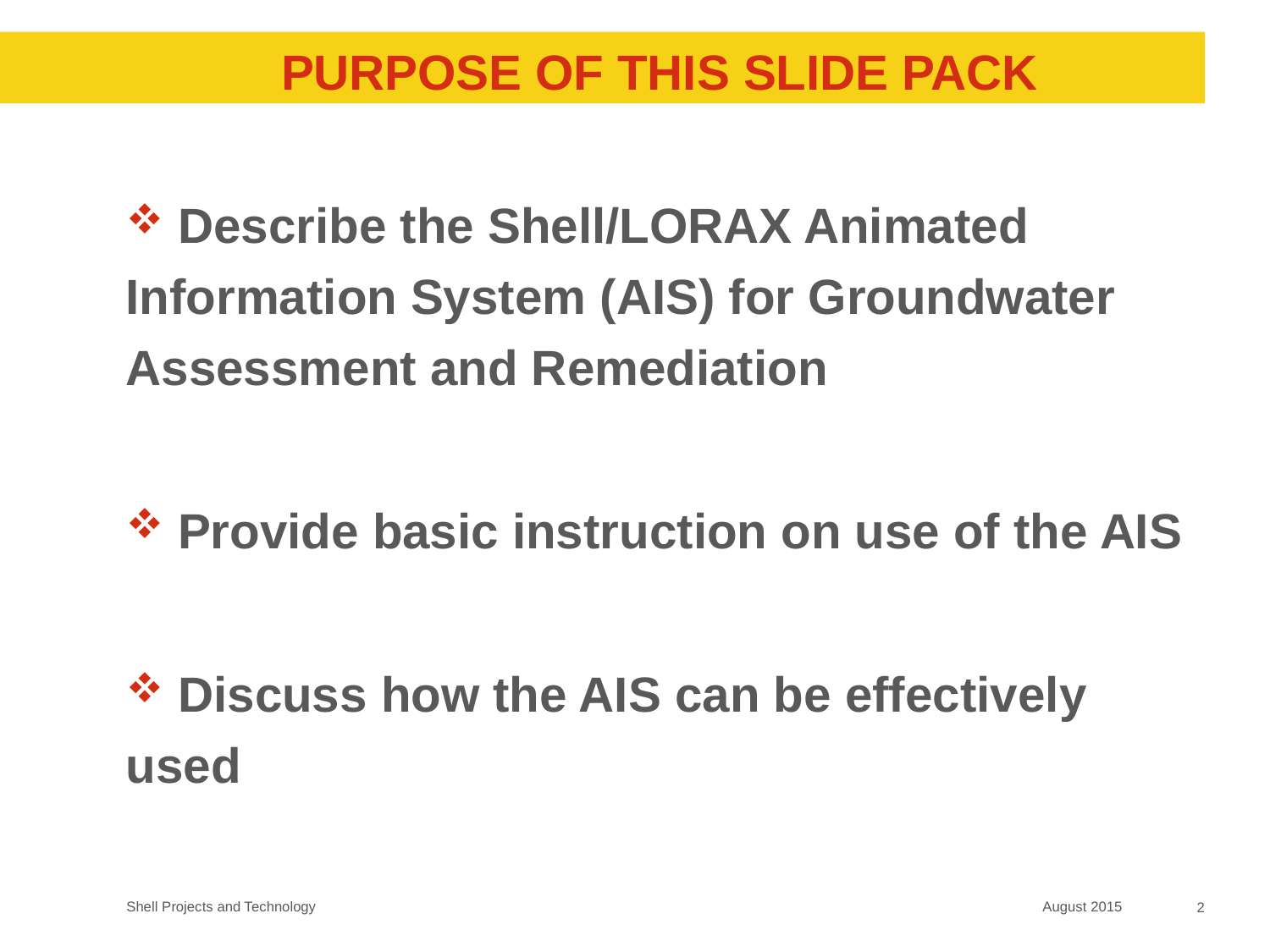

# Purpose of This Slide Pack
 Describe the Shell/LORAX Animated Information System (AIS) for Groundwater Assessment and Remediation

 Provide basic instruction on use of the AIS

 Discuss how the AIS can be effectively used

August 2015
2